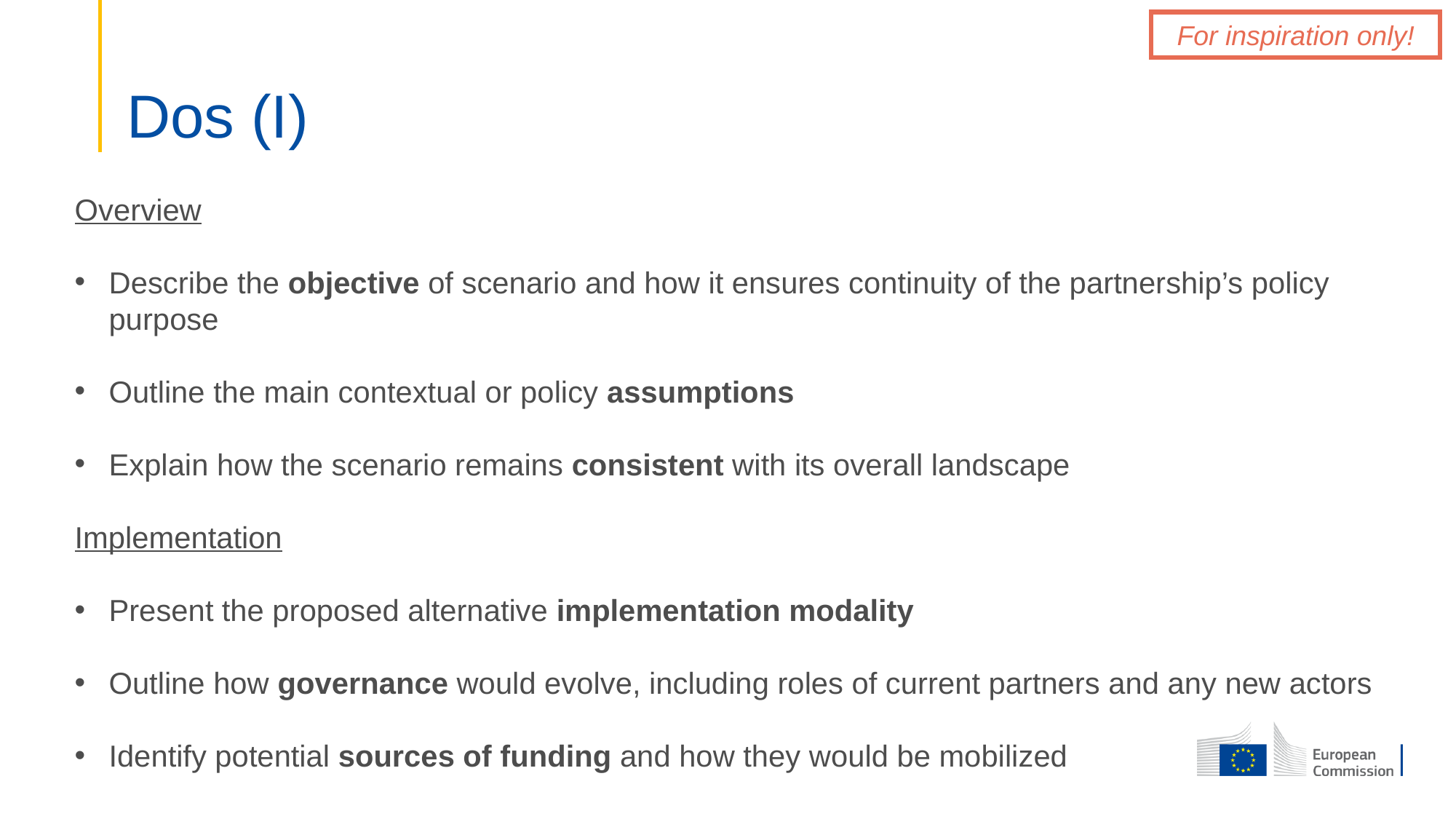

For inspiration only!
# Dos (I)
Overview

Describe the objective of scenario and how it ensures continuity of the partnership’s policy purpose

Outline the main contextual or policy assumptions

Explain how the scenario remains consistent with its overall landscape

Implementation

Present the proposed alternative implementation modality

Outline how governance would evolve, including roles of current partners and any new actors

Identify potential sources of funding and how they would be mobilized